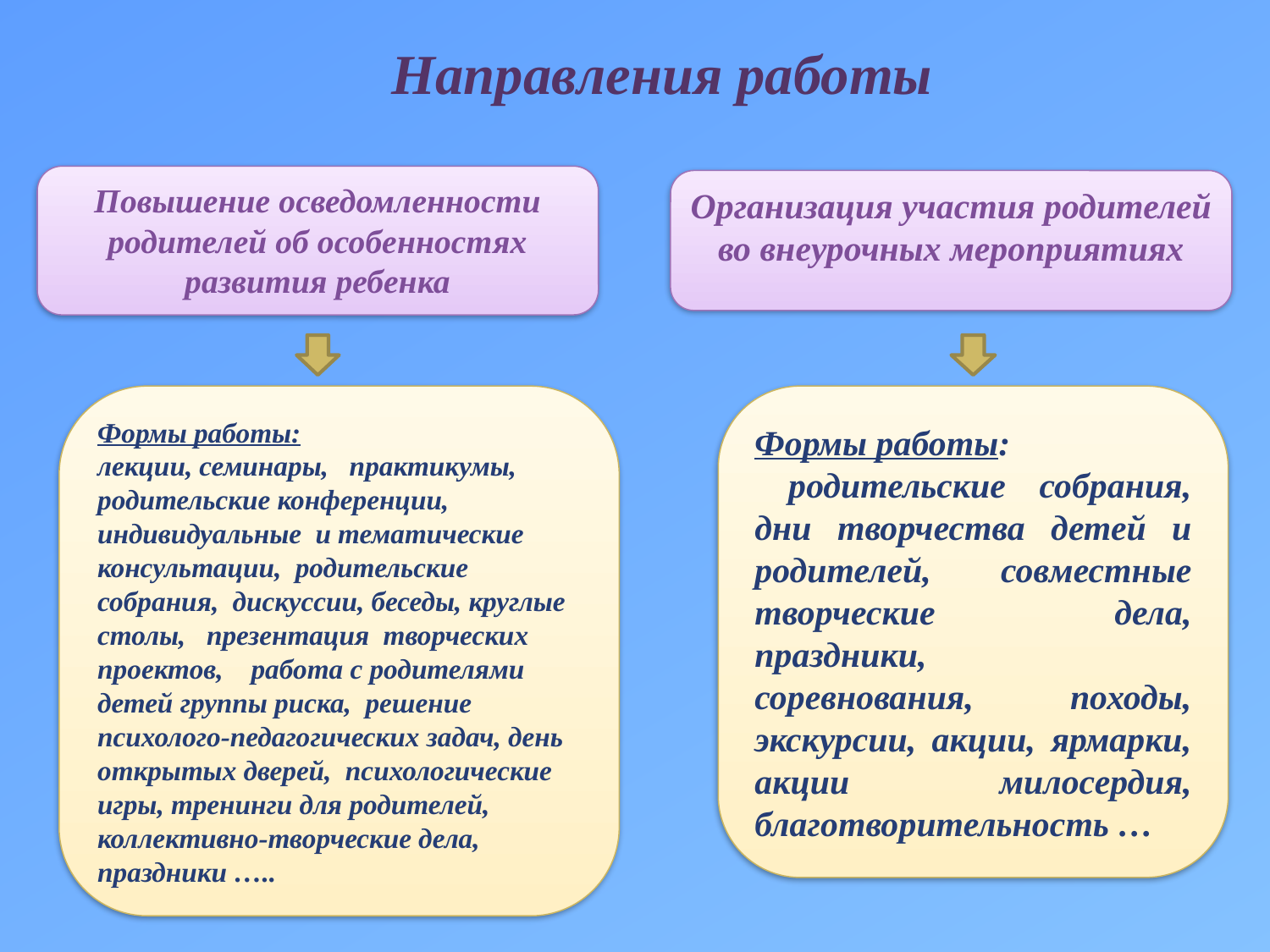

Направления работы
Повышение осведомленности родителей об особенностях развития ребенка
Организация участия родителей во внеурочных мероприятиях

Формы работы:
лекции, семинары,   практикумы, родительские конференции,
индивидуальные  и тематические консультации,  родительские собрания,  дискуссии, беседы, круглые столы,   презентация  творческих проектов,    работа с родителями детей группы риска,  решение психолого-педагогических задач, день открытых дверей,  психологические игры, тренинги для родителей, коллективно-творческие дела, праздники …..
Формы работы:
 родительские собрания, дни творчества детей и родителей, совместные творческие дела, праздники,
соревнования, походы, экскурсии, акции, ярмарки, акции милосердия, благотворительность …